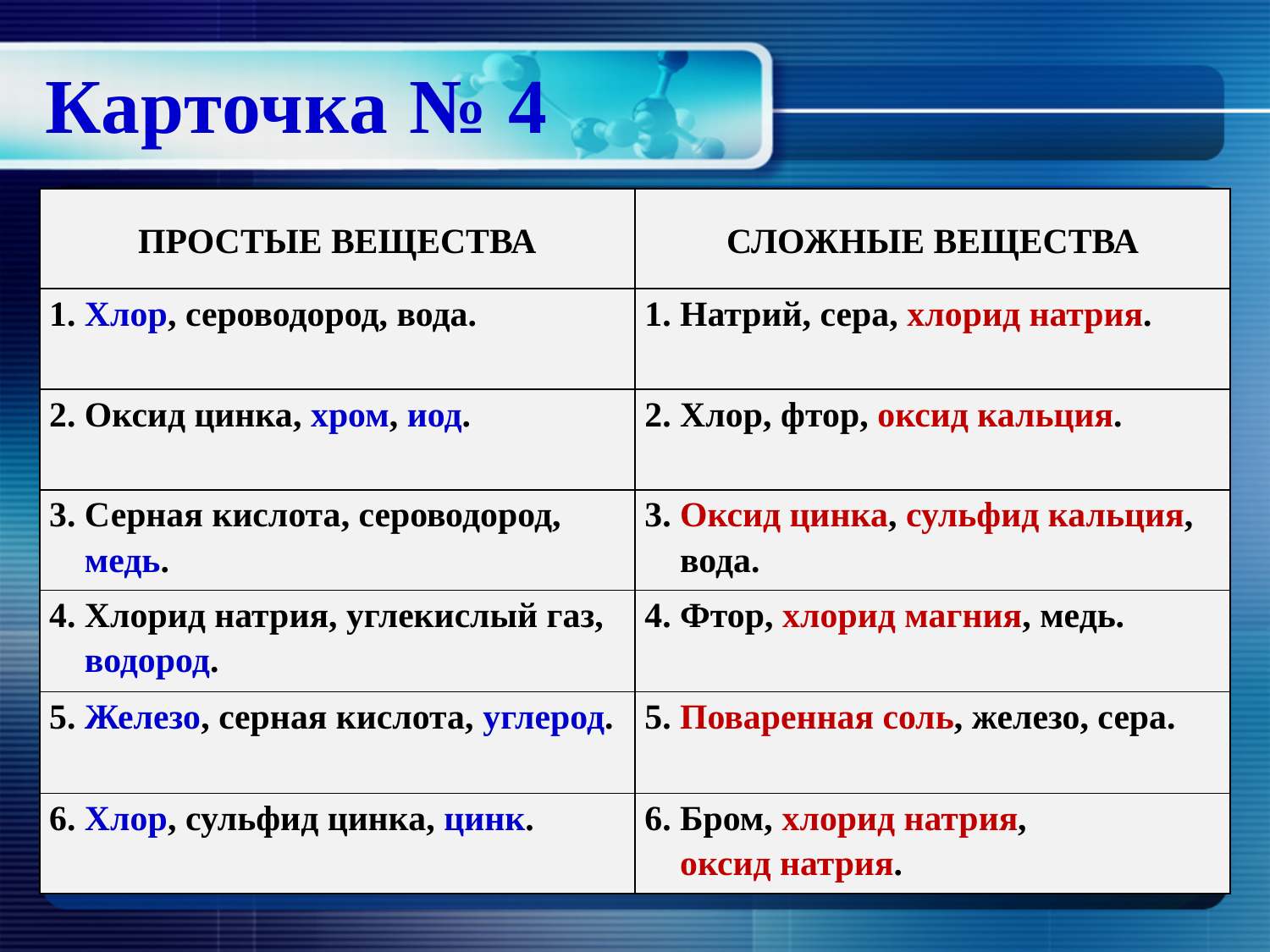

Карточка № 4
| ПРОСТЫЕ ВЕЩЕСТВА | СЛОЖНЫЕ ВЕЩЕСТВА |
| --- | --- |
| 1. Хлор, сероводород, вода. | 1. Натрий, сера, хлорид натрия. |
| 2. Оксид цинка, хром, иод. | 2. Хлор, фтор, оксид кальция. |
| 3. Серная кислота, сероводород, медь. | 3. Оксид цинка, сульфид кальция, вода. |
| 4. Хлорид натрия, углекислый газ, водород. | 4. Фтор, хлорид магния, медь. |
| 5. Железо, серная кислота, углерод. | 5. Поваренная соль, железо, сера. |
| 6. Хлор, сульфид цинка, цинк. | 6. Бром, хлорид натрия, оксид натрия. |